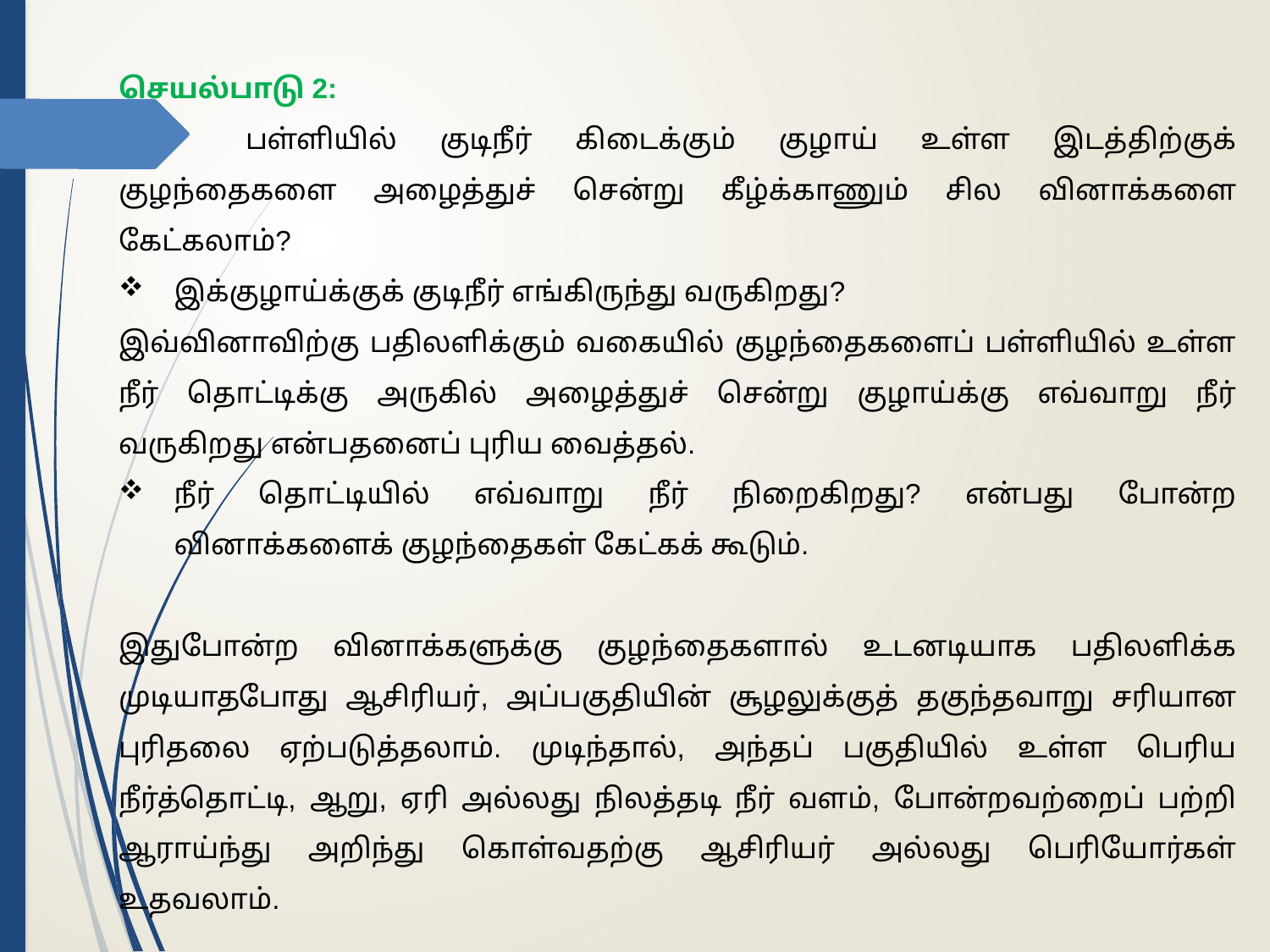

செயல்பாடு 2:
	பள்ளியில் குடிநீர் கிடைக்கும் குழாய் உள்ள இடத்திற்குக் குழந்தைகளை அழைத்துச் சென்று கீழ்க்காணும் சில வினாக்களை கேட்கலாம்?
இக்குழாய்க்குக் குடிநீர் எங்கிருந்து வருகிறது?
இவ்வினாவிற்கு பதிலளிக்கும் வகையில் குழந்தைகளைப் பள்ளியில் உள்ள நீர் தொட்டிக்கு அருகில் அழைத்துச் சென்று குழாய்க்கு எவ்வாறு நீர் வருகிறது என்பதனைப் புரிய வைத்தல்.
நீர் தொட்டியில் எவ்வாறு நீர் நிறைகிறது? என்பது போன்ற வினாக்களைக் குழந்தைகள் கேட்கக் கூடும்.

இதுபோன்ற வினாக்களுக்கு குழந்தைகளால் உடனடியாக பதிலளிக்க முடியாதபோது ஆசிரியர், அப்பகுதியின் சூழலுக்குத் தகுந்தவாறு சரியான புரிதலை ஏற்படுத்தலாம். முடிந்தால், அந்தப் பகுதியில் உள்ள பெரிய நீர்த்தொட்டி, ஆறு, ஏரி அல்லது நிலத்தடி நீர் வளம், போன்றவற்றைப் பற்றி ஆராய்ந்து அறிந்து கொள்வதற்கு ஆசிரியர் அல்லது பெரியோர்கள் உதவலாம்.